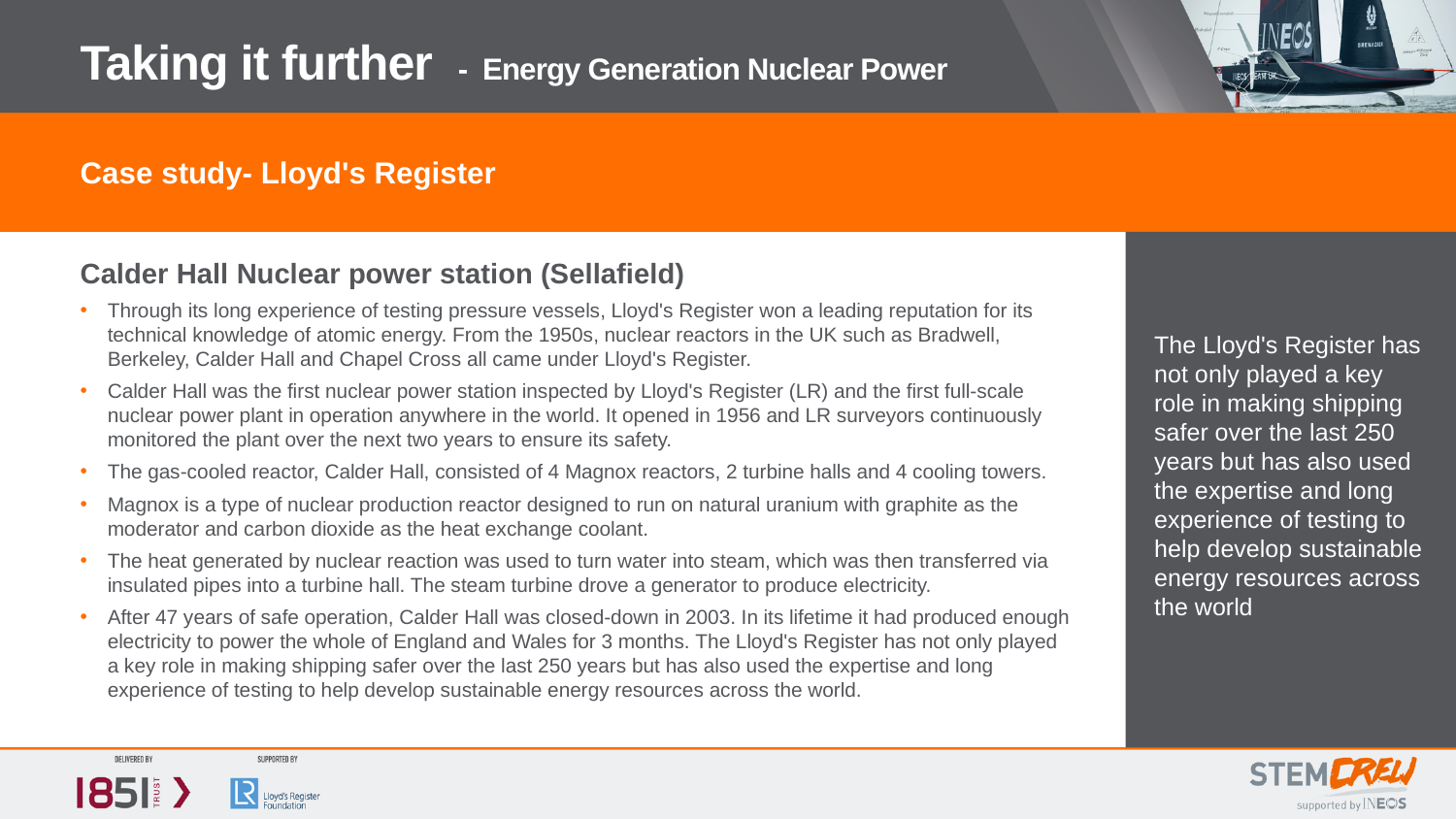

Taking it further  -  Energy Generation Nuclear Power
Case study- Lloyd's Register
The Lloyd's Register has not only played a key role in making shipping safer over the last 250 years but has also used the expertise and long experience of testing to help develop sustainable energy resources across the world
Calder Hall Nuclear power station (Sellafield)
Through its long experience of testing pressure vessels, Lloyd's Register won a leading reputation for its technical knowledge of atomic energy. From the 1950s, nuclear reactors in the UK such as Bradwell, Berkeley, Calder Hall and Chapel Cross all came under Lloyd's Register.
Calder Hall was the first nuclear power station inspected by Lloyd's Register (LR) and the first full-scale nuclear power plant in operation anywhere in the world. It opened in 1956 and LR surveyors continuously monitored the plant over the next two years to ensure its safety.
The gas-cooled reactor, Calder Hall, consisted of 4 Magnox reactors, 2 turbine halls and 4 cooling towers.
Magnox is a type of nuclear production reactor designed to run on natural uranium with graphite as the moderator and carbon dioxide as the heat exchange coolant.
The heat generated by nuclear reaction was used to turn water into steam, which was then transferred via insulated pipes into a turbine hall. The steam turbine drove a generator to produce electricity.
After 47 years of safe operation, Calder Hall was closed-down in 2003. In its lifetime it had produced enough electricity to power the whole of England and Wales for 3 months. The Lloyd's Register has not only played a key role in making shipping safer over the last 250 years but has also used the expertise and long experience of testing to help develop sustainable energy resources across the world.